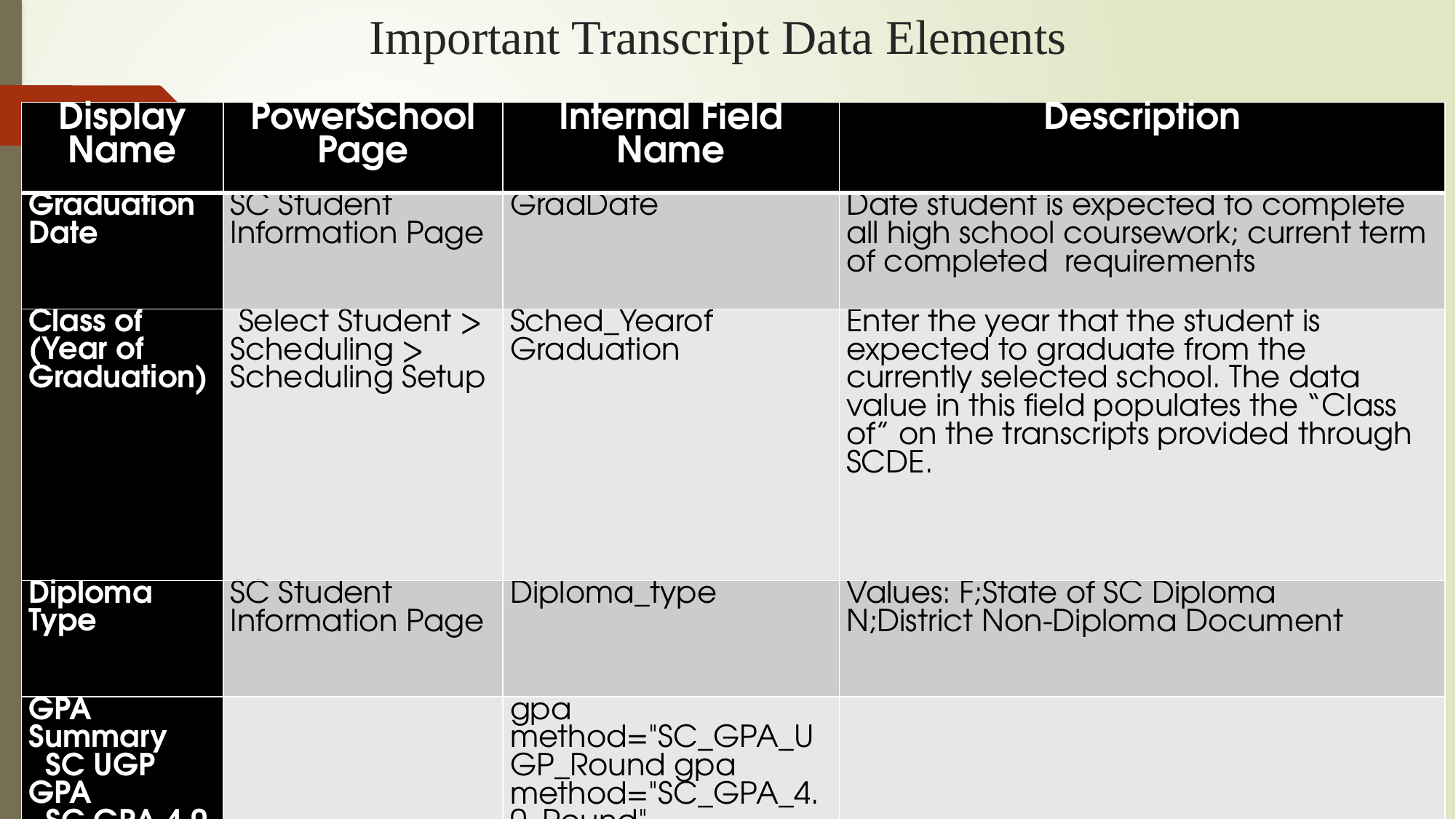

# Important Transcript Data Elements
| Display Name | PowerSchool Page | Internal Field Name | Description |
| --- | --- | --- | --- |
| Graduation Date | SC Student Information Page | GradDate | Date student is expected to complete all high school coursework; current term of completed requirements |
| Class of (Year of Graduation) | Select Student > Scheduling > Scheduling Setup | Sched\_Yearof Graduation | Enter the year that the student is expected to graduate from the currently selected school. The data value in this field populates the “Class of” on the transcripts provided through SCDE. |
| Diploma Type | SC Student Information Page | Diploma\_type | Values: F;State of SC Diploma N;District Non-Diploma Document |
| GPA Summary SC UGP GPA SC GPA 4.0 |  | gpa method="SC\_GPA\_UGP\_Round gpa method="SC\_GPA\_4.0\_Round" |  |